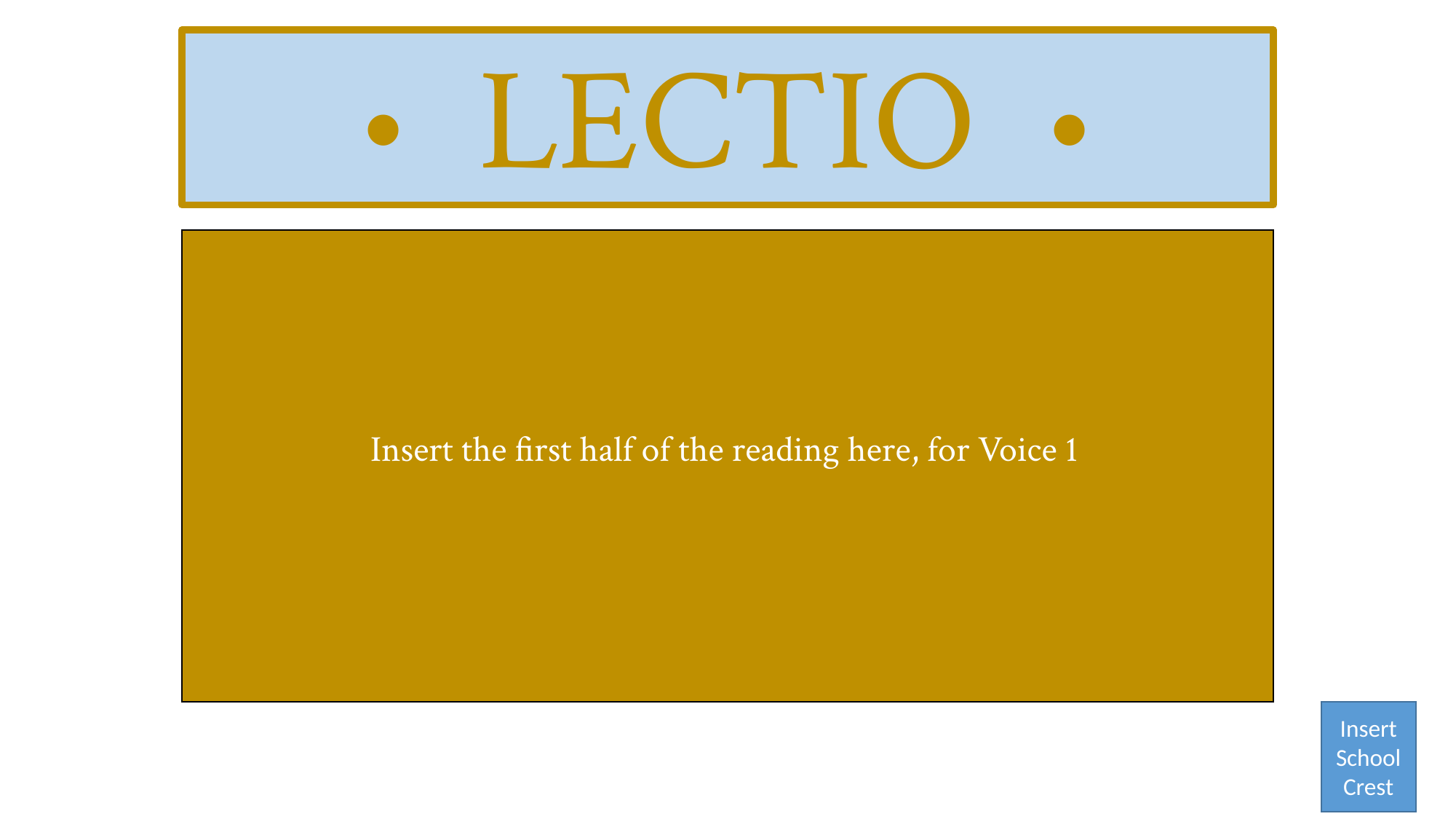

•  LECTIO  •

Insert the first half of the reading here, for Voice 1

Insert School Crest